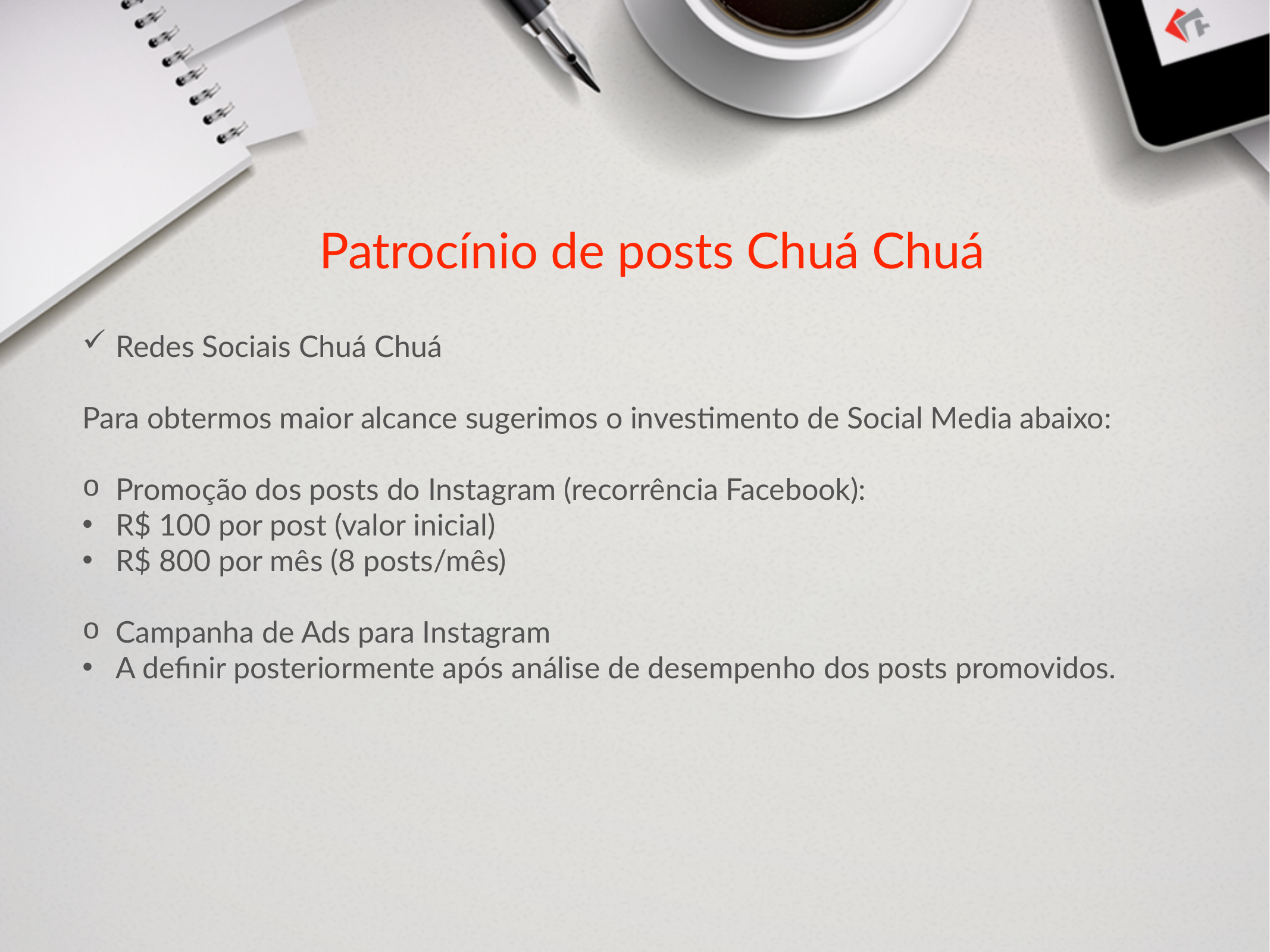

Patrocínio de posts Chuá Chuá
Redes Sociais Chuá Chuá

Para obtermos maior alcance sugerimos o investimento de Social Media abaixo:

Promoção dos posts do Instagram (recorrência Facebook):
R$ 100 por post (valor inicial)
R$ 800 por mês (8 posts/mês)

Campanha de Ads para Instagram
A definir posteriormente após análise de desempenho dos posts promovidos.